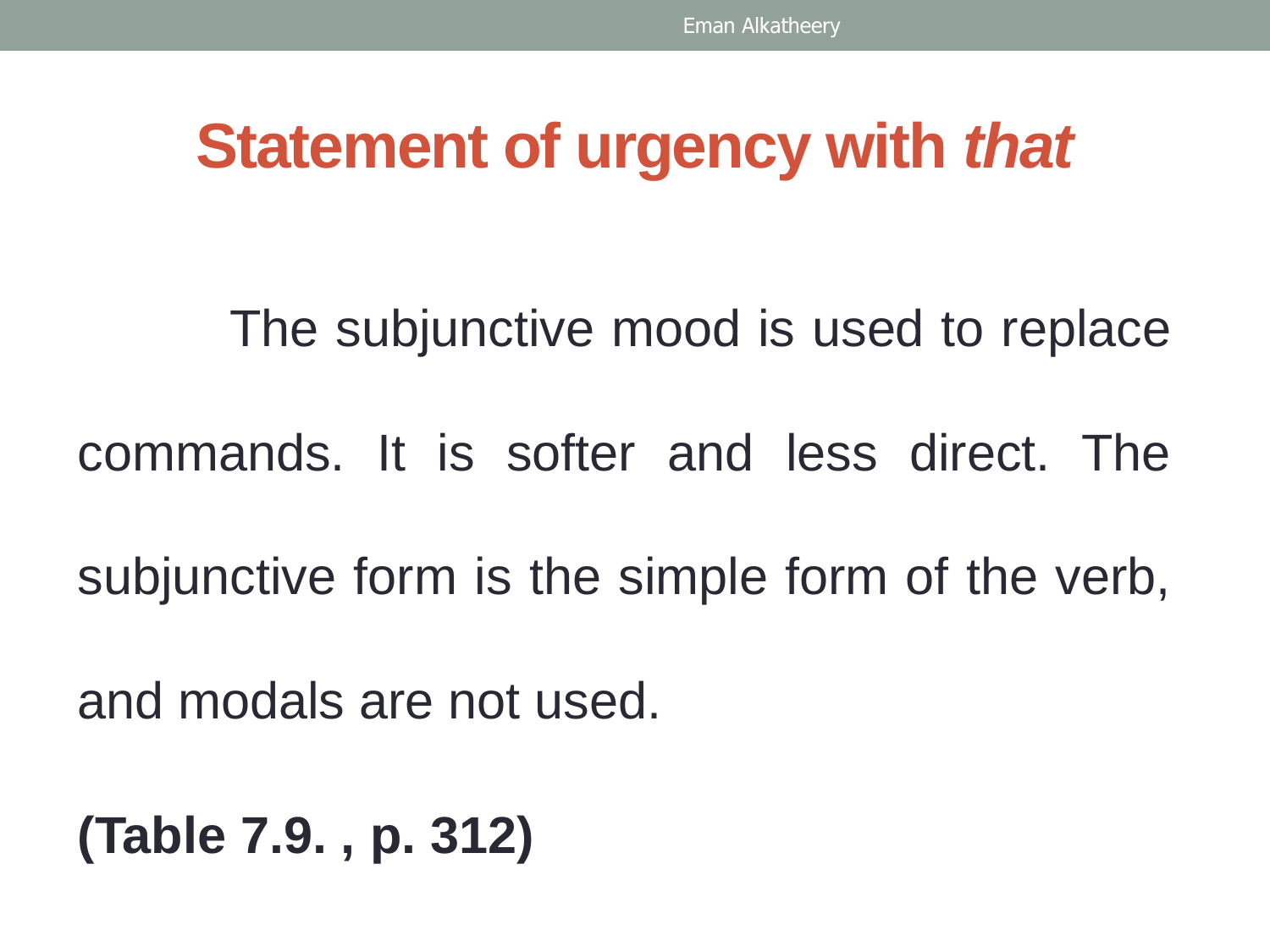

Eman Alkatheery
# Statement of urgency with that
         The subjunctive mood is used to replace commands. It is softer and less direct. The subjunctive form is the simple form of the verb, and modals are not used.
(Table 7.9. , p. 312)